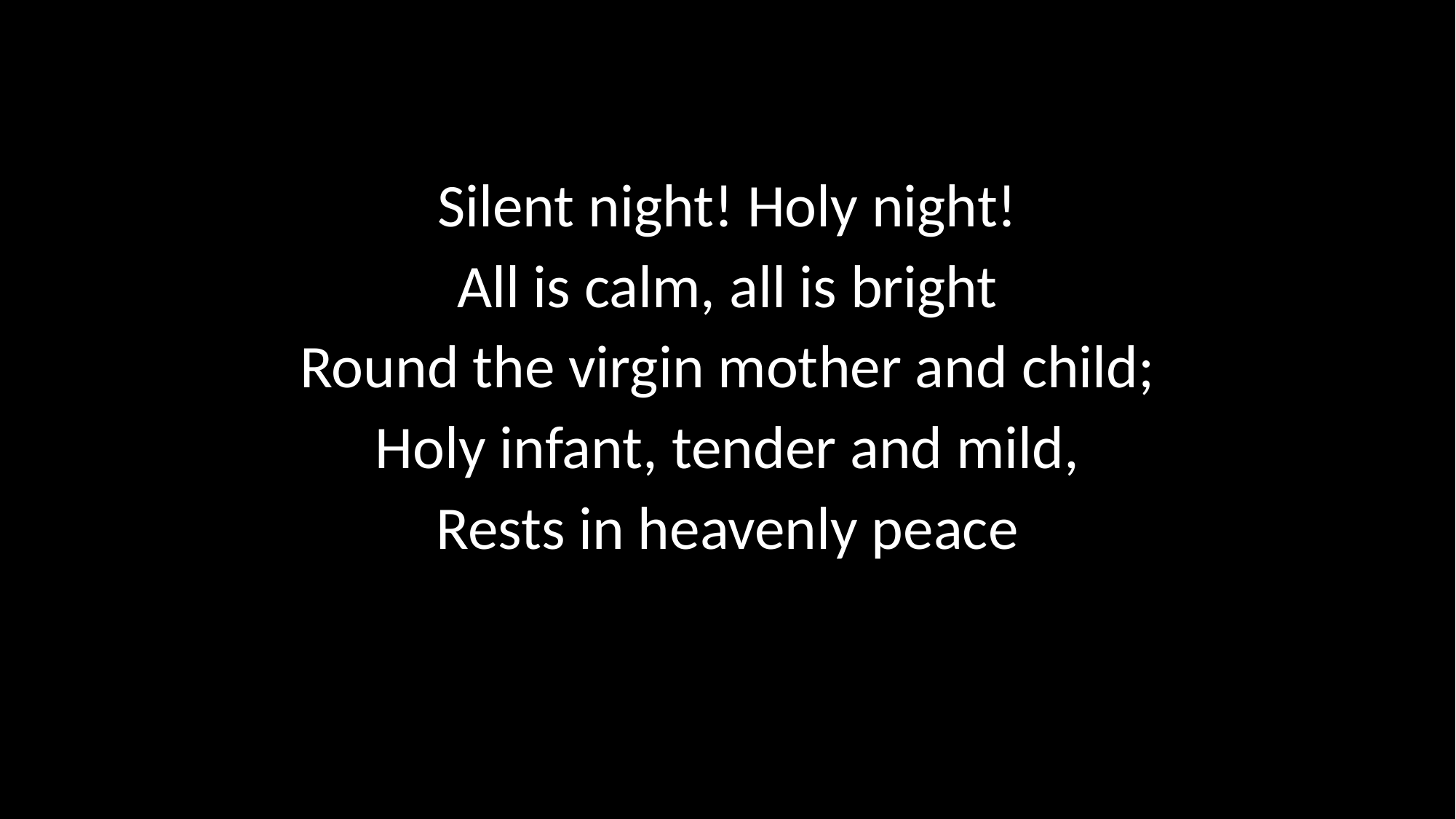

Silent night! Holy night!
All is calm, all is bright
Round the virgin mother and child;
Holy infant, tender and mild,
Rests in heavenly peace